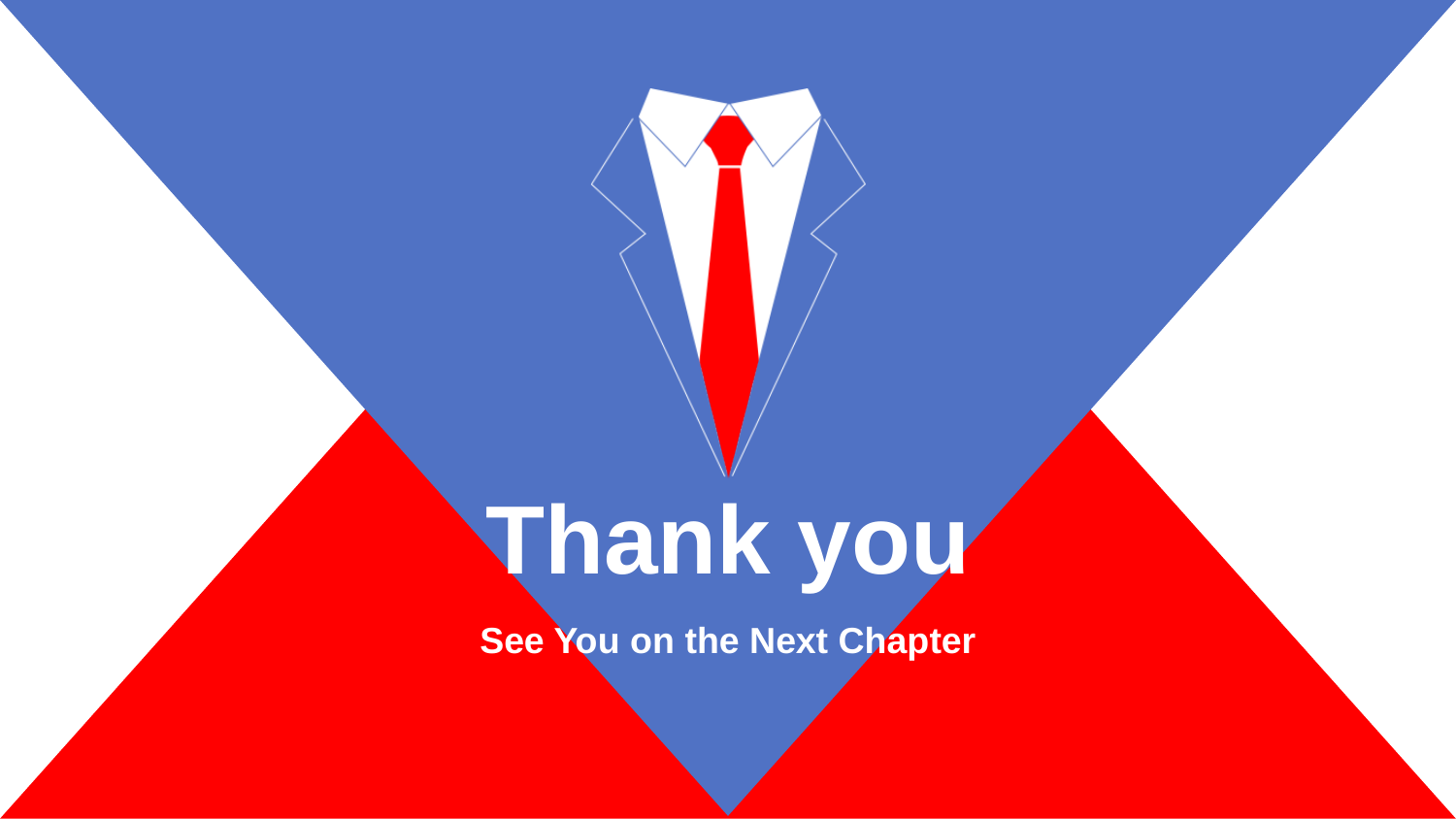

Thank you
See You on the Next Chapter